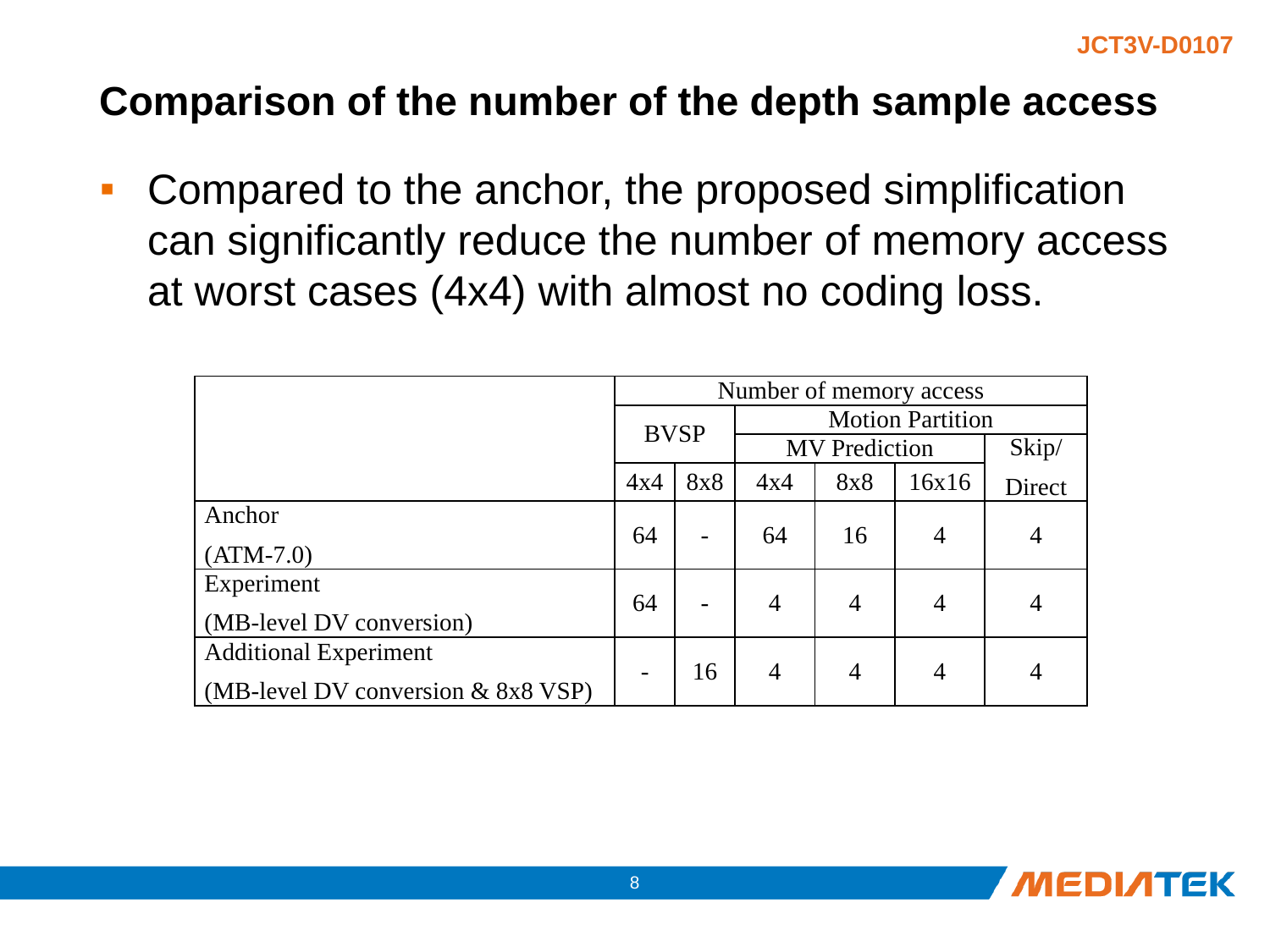

# Comparison of the number of the depth sample access
Compared to the anchor, the proposed simplification can significantly reduce the number of memory access at worst cases (4x4) with almost no coding loss.
|  | Number of memory access |  |  |  |  |  |
| --- | --- | --- | --- | --- | --- | --- |
|  | BVSP |  | Motion Partition |  |  |  |
|  |  |  | MV Prediction |  |  | Skip/ Direct |
|  | 4x4 | 8x8 | 4x4 | 8x8 | 16x16 |  |
| Anchor (ATM-7.0) | 64 | - | 64 | 16 | 4 | 4 |
| Experiment (MB-level DV conversion) | 64 | - | 4 | 4 | 4 | 4 |
| Additional Experiment (MB-level DV conversion & 8x8 VSP) | - | 16 | 4 | 4 | 4 | 4 |
8